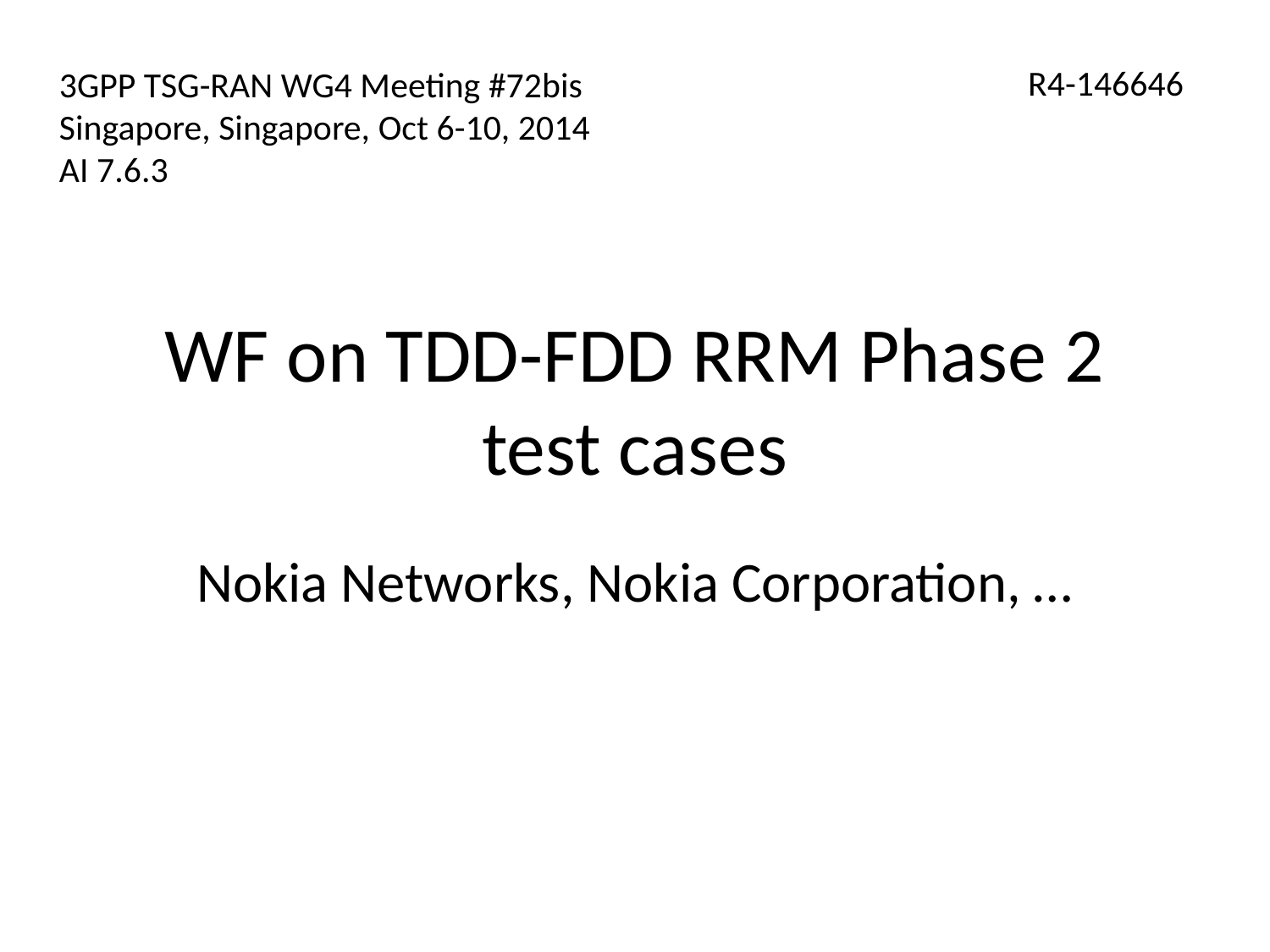

R4-146646
3GPP TSG-RAN WG4 Meeting #72bis
Singapore, Singapore, Oct 6-10, 2014
AI 7.6.3
# WF on TDD-FDD RRM Phase 2 test cases
Nokia Networks, Nokia Corporation, …